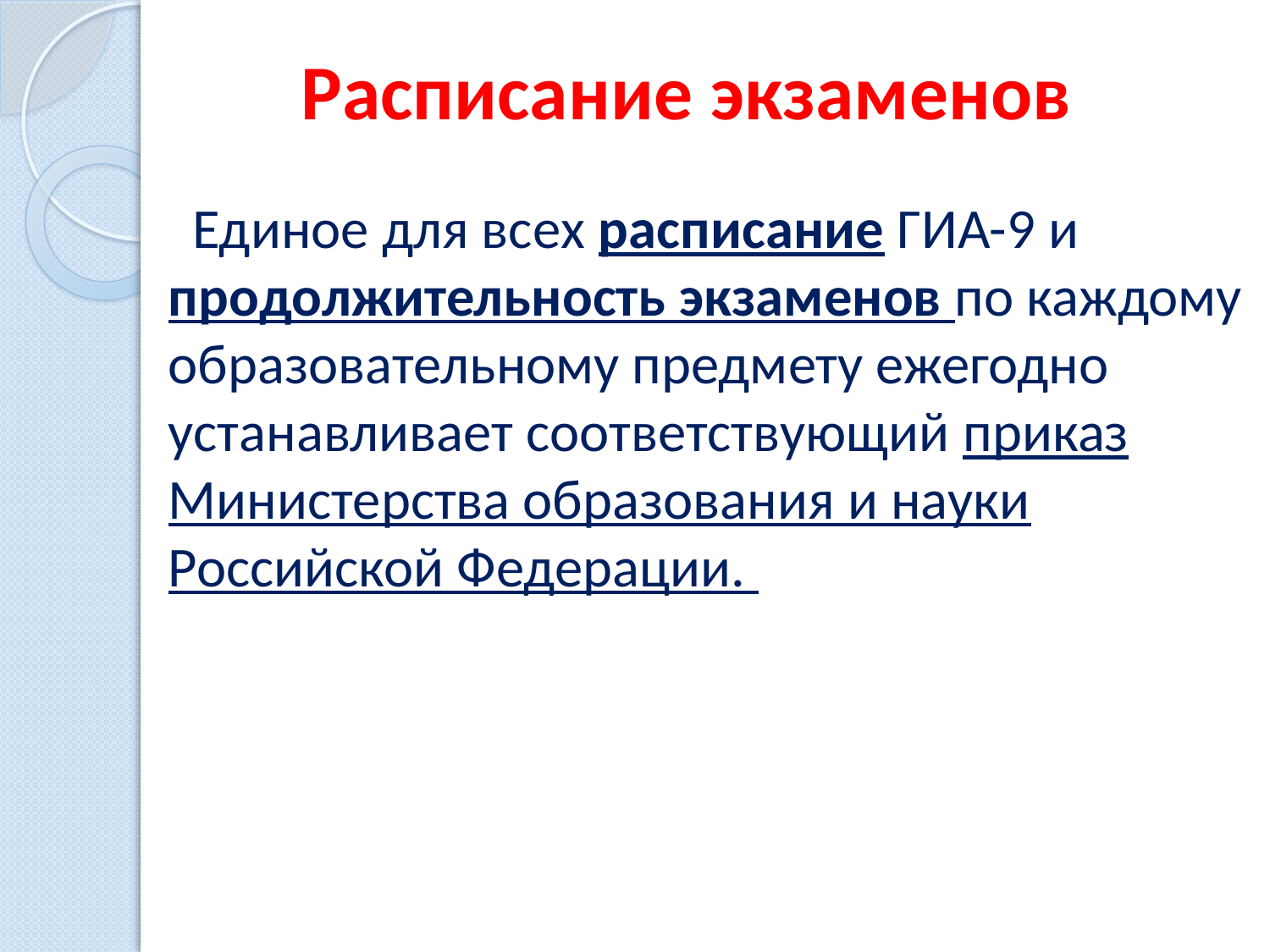

Расписание экзаменов
     Единое для всех расписание ГИА-9 и продолжительность экзаменов по каждому образовательному предмету ежегодно устанавливает соответствующий приказ Министерства образования и науки Российской Федерации.